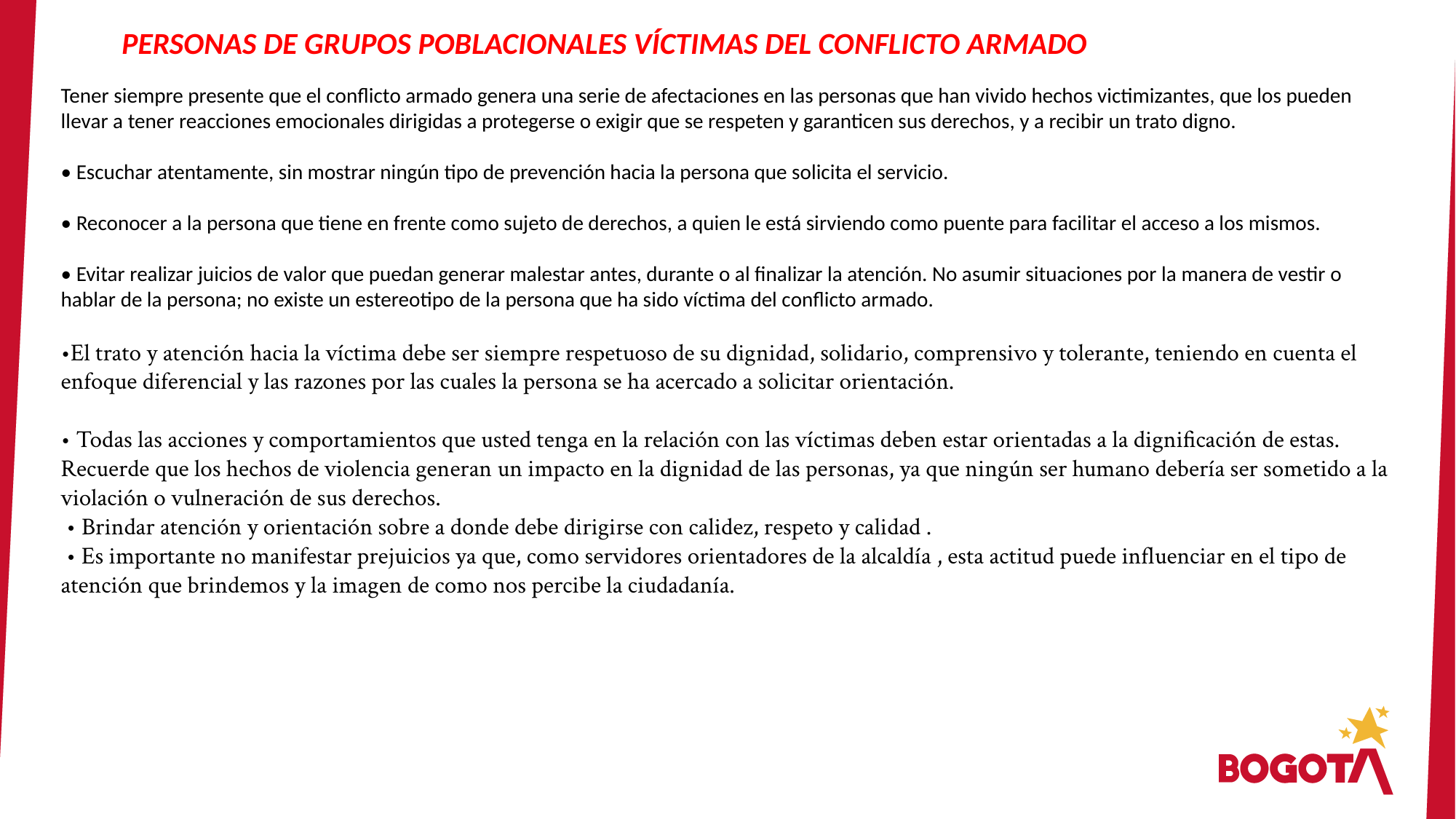

PERSONAS DE GRUPOS POBLACIONALES VÍCTIMAS DEL CONFLICTO ARMADO
Tener siempre presente que el conflicto armado genera una serie de afectaciones en las personas que han vivido hechos victimizantes, que los pueden llevar a tener reacciones emocionales dirigidas a protegerse o exigir que se respeten y garanticen sus derechos, y a recibir un trato digno.

• Escuchar atentamente, sin mostrar ningún tipo de prevención hacia la persona que solicita el servicio.

• Reconocer a la persona que tiene en frente como sujeto de derechos, a quien le está sirviendo como puente para facilitar el acceso a los mismos.

• Evitar realizar juicios de valor que puedan generar malestar antes, durante o al finalizar la atención. No asumir situaciones por la manera de vestir o hablar de la persona; no existe un estereotipo de la persona que ha sido víctima del conflicto armado.

•El trato y atención hacia la víctima debe ser siempre respetuoso de su dignidad, solidario, comprensivo y tolerante, teniendo en cuenta el enfoque diferencial y las razones por las cuales la persona se ha acercado a solicitar orientación.

• Todas las acciones y comportamientos que usted tenga en la relación con las víctimas deben estar orientadas a la dignificación de estas. Recuerde que los hechos de violencia generan un impacto en la dignidad de las personas, ya que ningún ser humano debería ser sometido a la violación o vulneración de sus derechos.
 • Brindar atención y orientación sobre a donde debe dirigirse con calidez, respeto y calidad .
 • Es importante no manifestar prejuicios ya que, como servidores orientadores de la alcaldía , esta actitud puede influenciar en el tipo de atención que brindemos y la imagen de como nos percibe la ciudadanía.